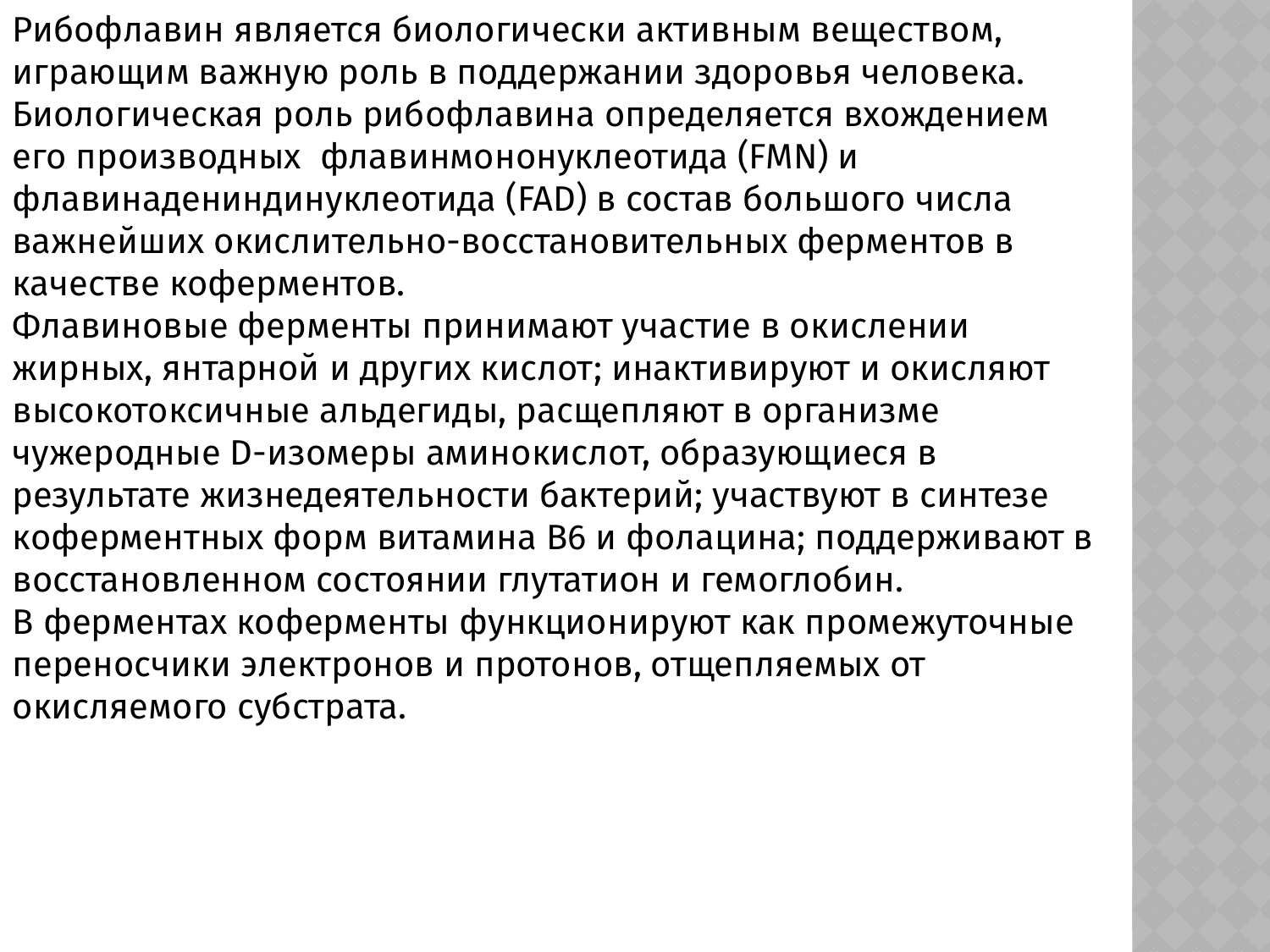

Рибофлавин является биологически активным веществом, играющим важную роль в поддержании здоровья человека. Биологическая роль рибофлавина определяется вхождением его производных  флавинмононуклеотида (FMN) и флавинадениндинуклеотида (FAD) в состав большого числа важнейших окислительно-восстановительных ферментов в качестве коферментов.
Флавиновые ферменты принимают участие в окислении жирных, янтарной и других кислот; инактивируют и окисляют высокотоксичные альдегиды, расщепляют в организме чужеродные D-изомеры аминокислот, образующиеся в результате жизнедеятельности бактерий; участвуют в синтезе коферментных форм витамина B6 и фолацина; поддерживают в восстановленном состоянии глутатион и гемоглобин.
В ферментах коферменты функционируют как промежуточные переносчики электронов и протонов, отщепляемых от окисляемого субстрата.